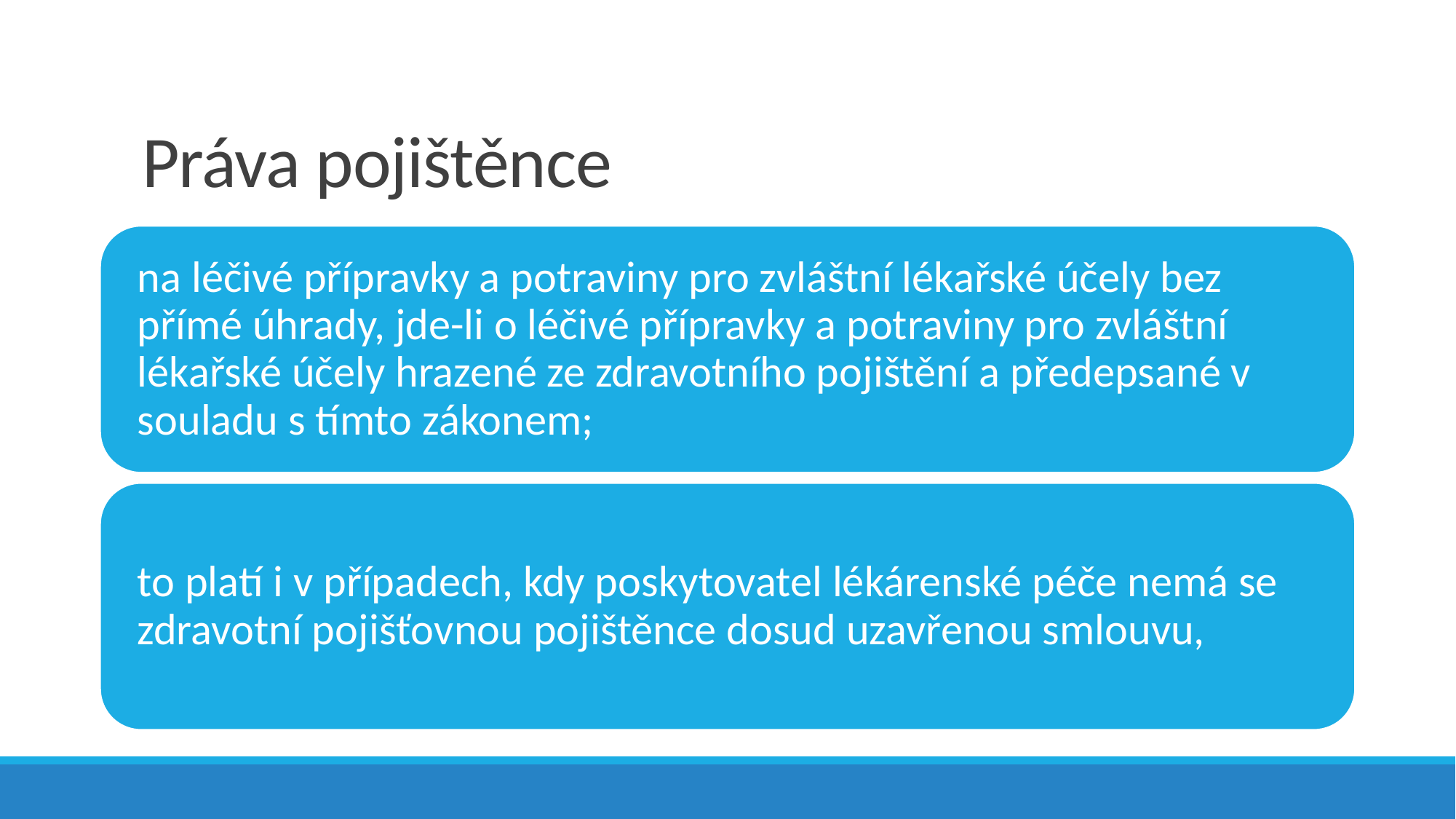

Práva pojištěnce
na léčivé přípravky a potraviny pro zvláštní lékařské účely bez přímé úhrady, jde-li o léčivé přípravky a potraviny pro zvláštní lékařské účely hrazené ze zdravotního pojištění a předepsané v souladu s tímto zákonem;
to platí i v případech, kdy poskytovatel lékárenské péče nemá se zdravotní pojišťovnou pojištěnce dosud uzavřenou smlouvu,